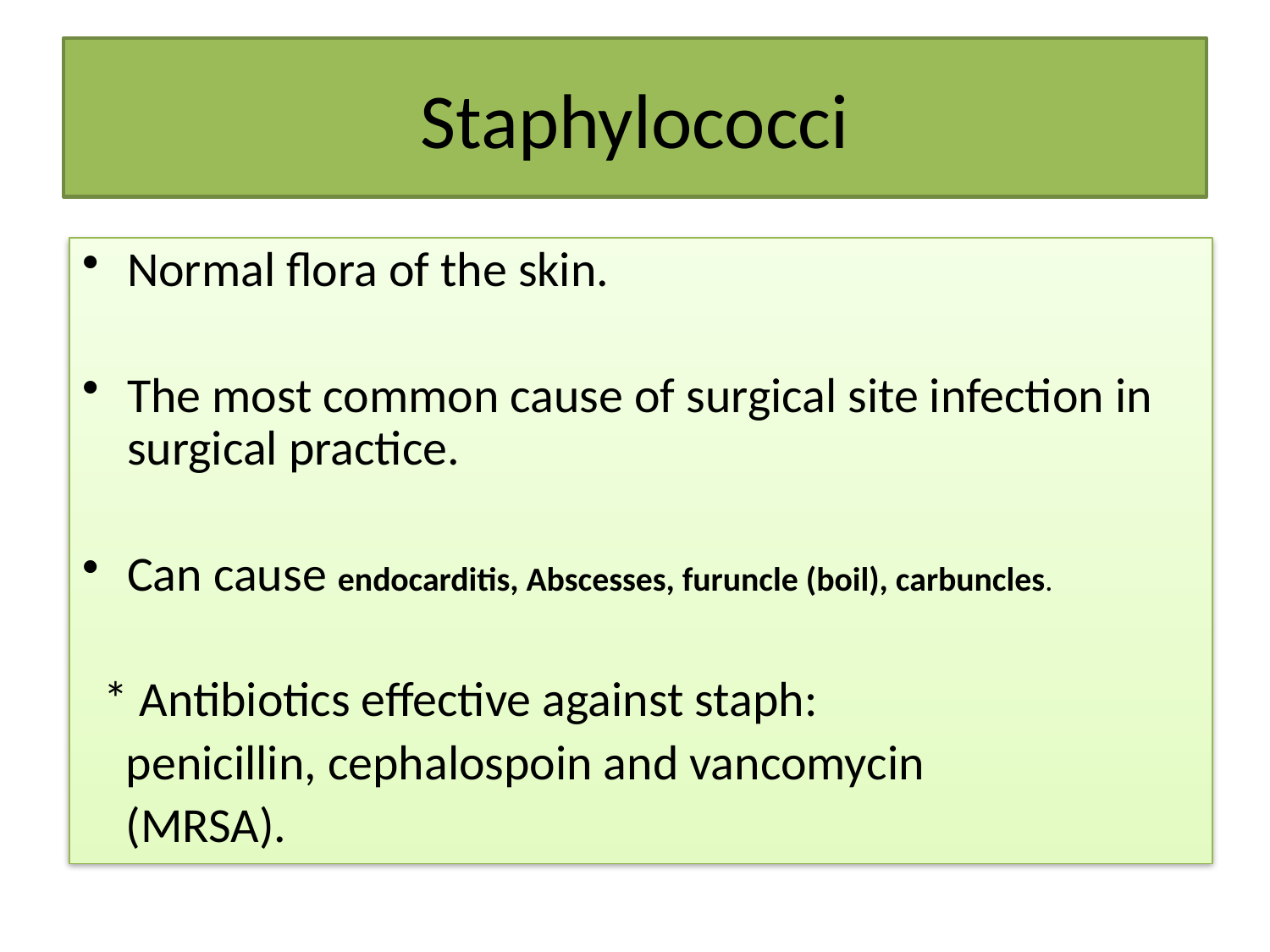

# Staphylococci
Normal flora of the skin.

The most common cause of surgical site infection in surgical practice.

Can cause endocarditis, Abscesses, furuncle (boil), carbuncles.

  * Antibiotics effective against staph:
    penicillin, cephalospoin and vancomycin
    (MRSA).